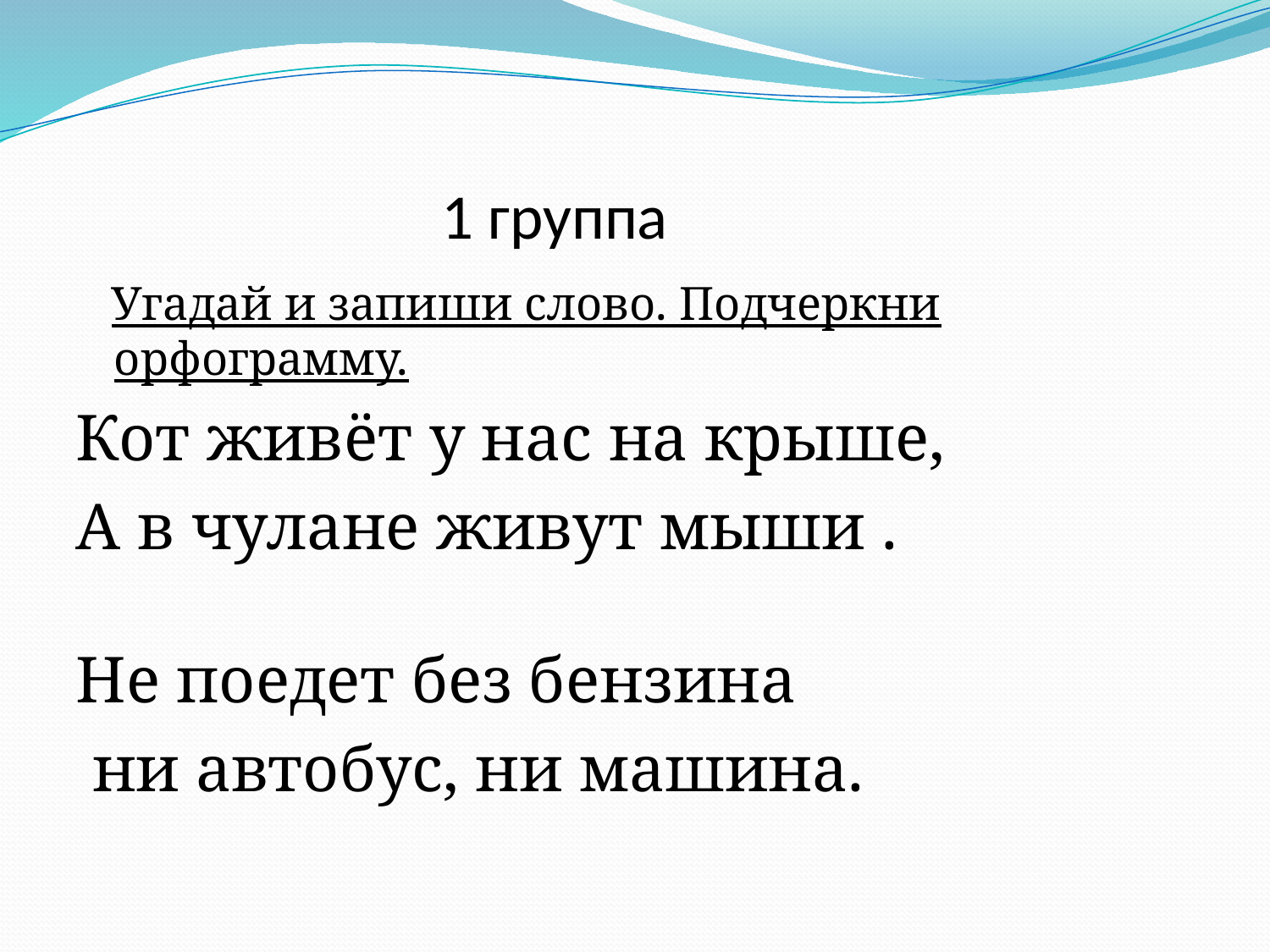

# 1 группа
   Угадай и запиши слово. Подчеркни орфограмму.
Кот живёт у нас на крыше,
А в чулане живут мыши .

Не поедет без бензина
 ни автобус, ни машина.